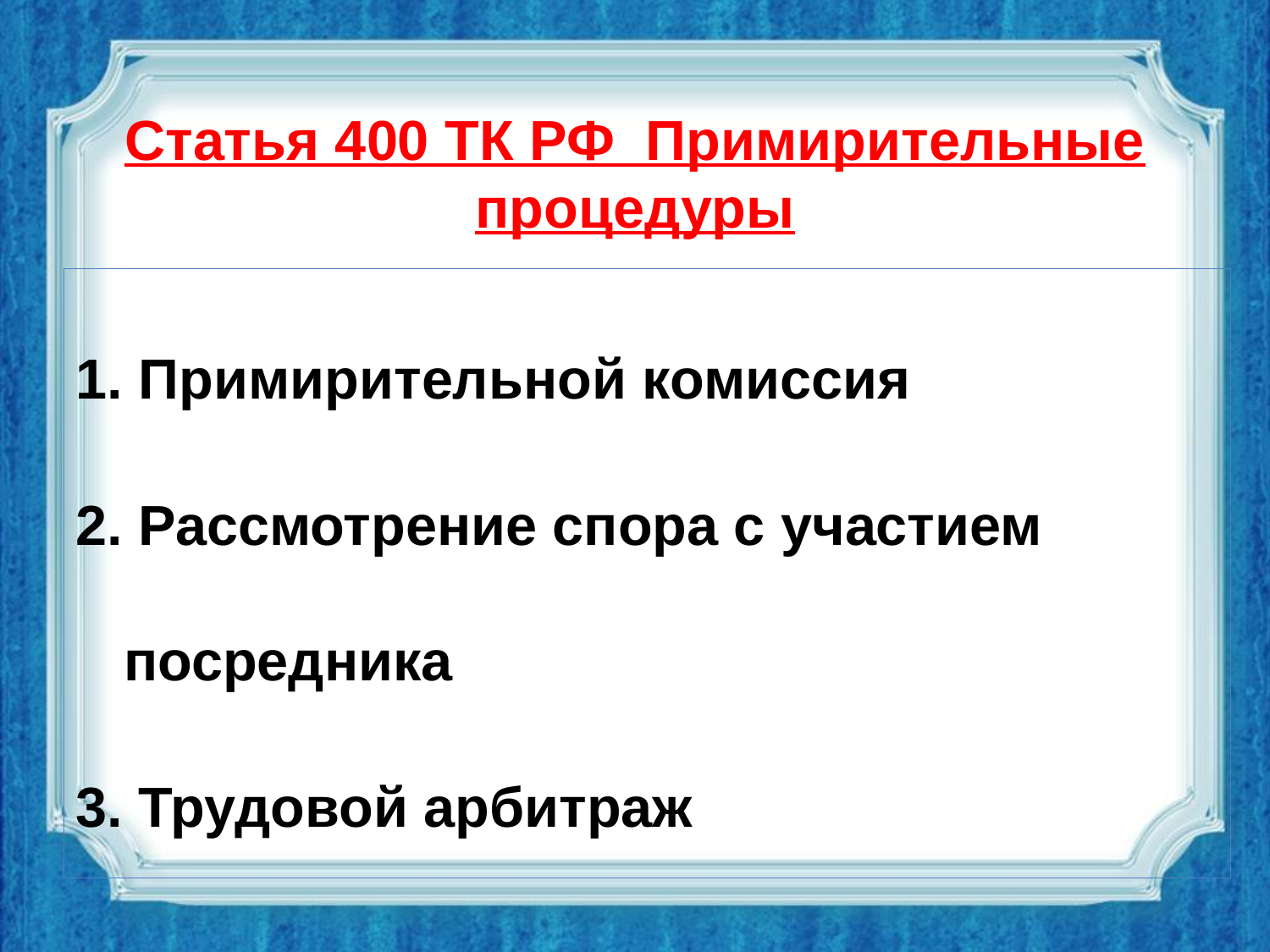

# Статья 400 ТК РФ  Примирительные процедуры
1. Примирительной комиссия
2. Рассмотрение спора с участием   посредника
3. Трудовой арбитраж